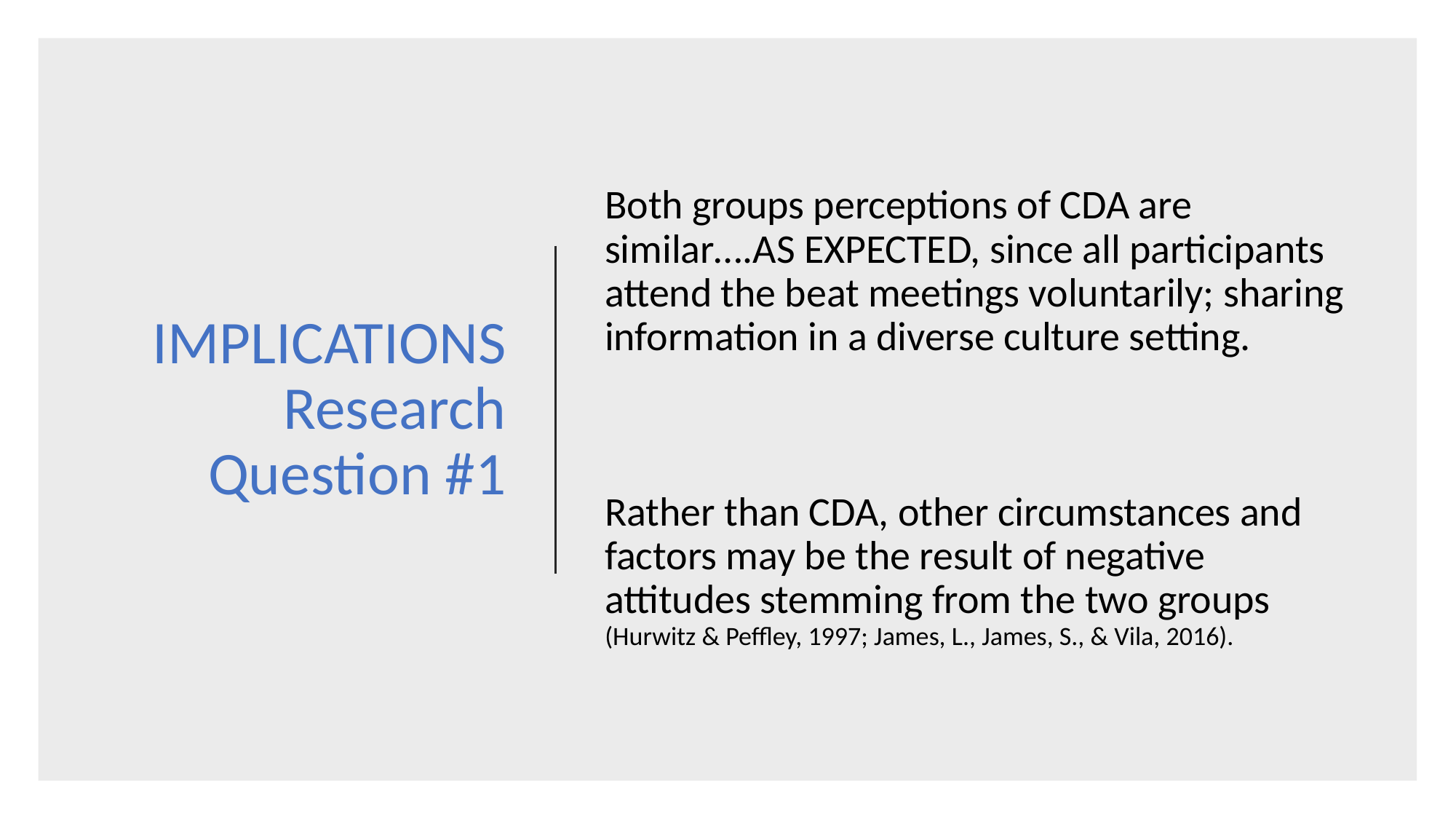

# IMPLICATIONS Research Question #1

Both groups perceptions of CDA are similar….AS EXPECTED, since all participants attend the beat meetings voluntarily; sharing information in a diverse culture setting.

Rather than CDA, other circumstances and factors may be the result of negative attitudes stemming from the two groups (Hurwitz & Peffley, 1997; James, L., James, S., & Vila, 2016).